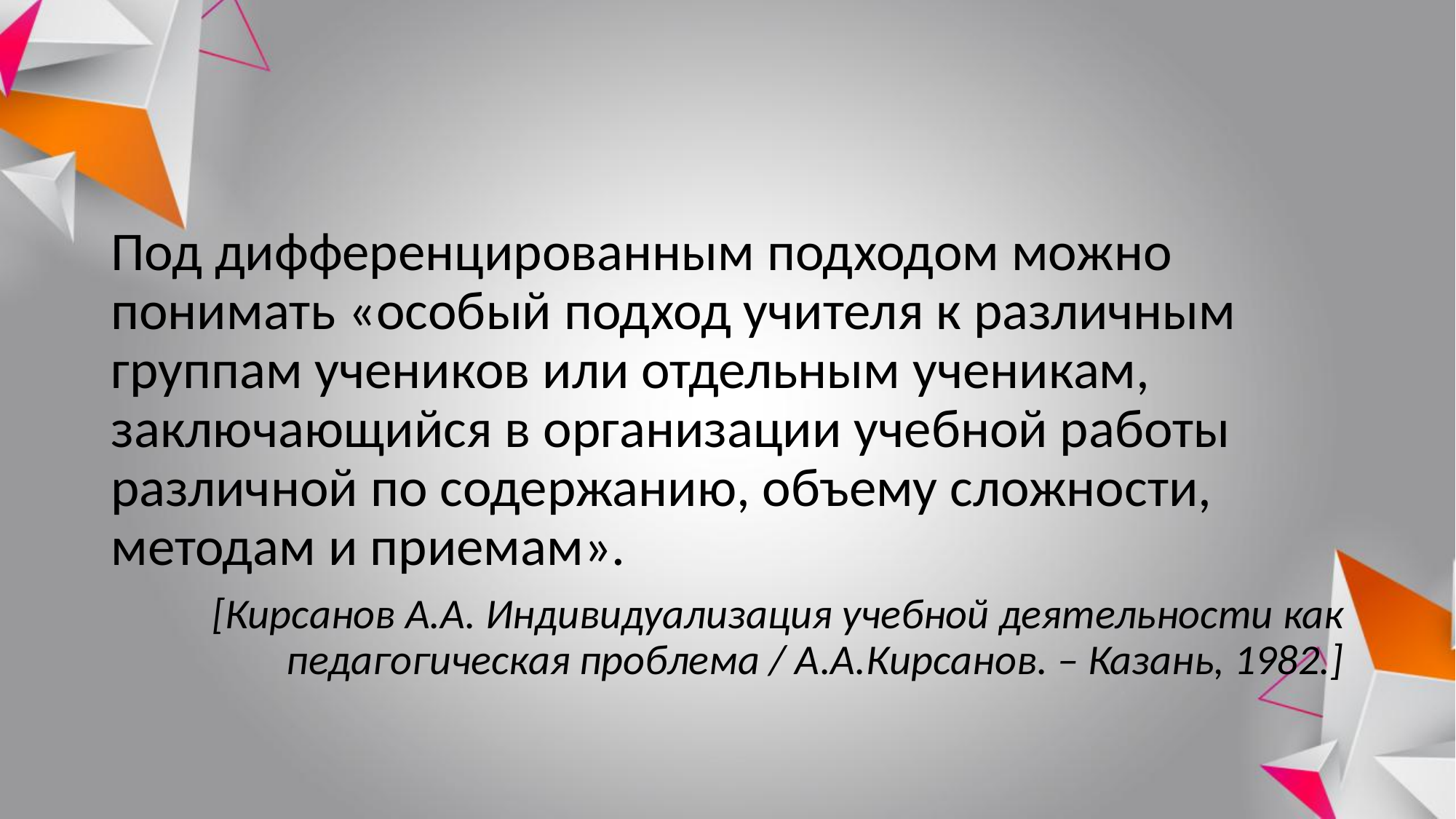

#
Под дифференцированным подходом можно понимать «особый подход учителя к различным группам учеников или отдельным ученикам, заключающийся в организации учебной работы различной по содержанию, объему сложности, методам и приемам».
[Кирсанов А.А. Индивидуализация учебной деятельности как педагогическая проблема / А.А.Кирсанов. – Казань, 1982.]